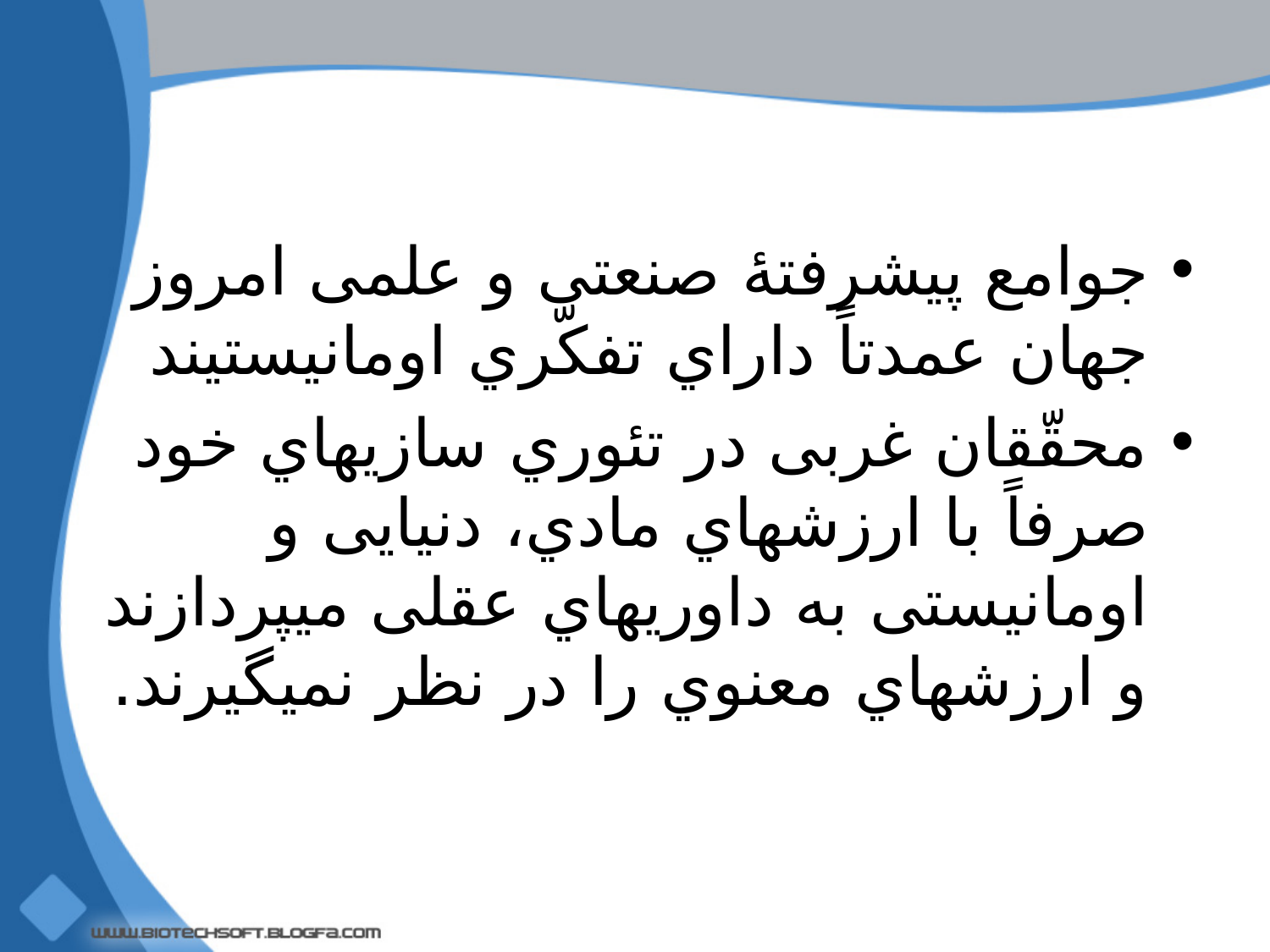

جوامع پیشرفتۀ صنعتی و علمی امروز جهان عمدتاً داراي تفکّري اومانیستیند
محقّقان غربی در تئوري سازيهاي خود صرفاً با ارزشهاي مادي، دنیایی و اومانیستی به داوريهاي عقلی میپردازند و ارزشهاي معنوي را در نظر نمیگیرند.